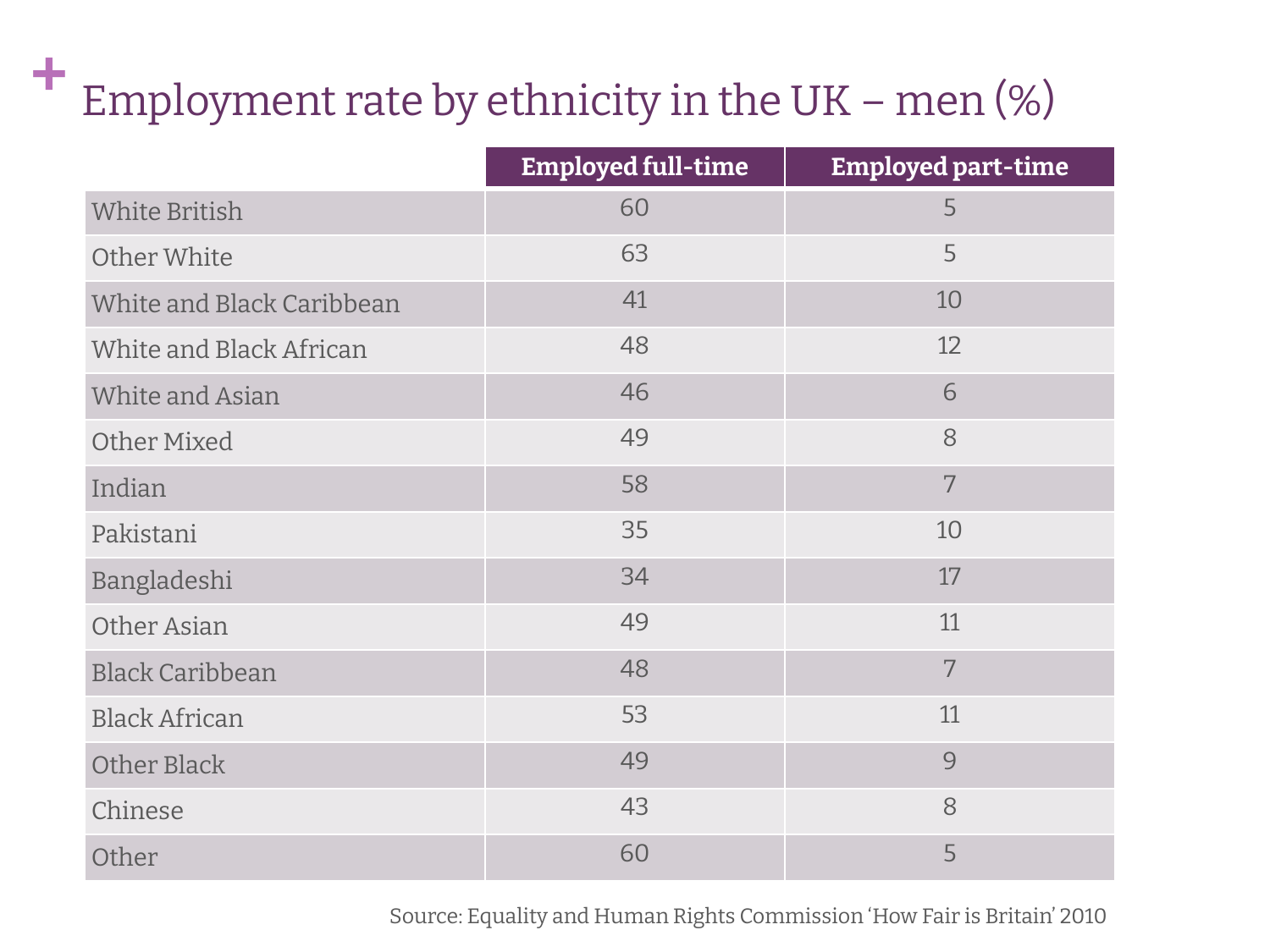

# Employment rate by ethnicity in the UK – men (%)
|  | Employed full-time | Employed part-time |
| --- | --- | --- |
| White British | 60 | 5 |
| Other White | 63 | 5 |
| White and Black Caribbean | 41 | 10 |
| White and Black African | 48 | 12 |
| White and Asian | 46 | 6 |
| Other Mixed | 49 | 8 |
| Indian | 58 | 7 |
| Pakistani | 35 | 10 |
| Bangladeshi | 34 | 17 |
| Other Asian | 49 | 11 |
| Black Caribbean | 48 | 7 |
| Black African | 53 | 11 |
| Other Black | 49 | 9 |
| Chinese | 43 | 8 |
| Other | 60 | 5 |
Source: Equality and Human Rights Commission ‘How Fair is Britain’ 2010